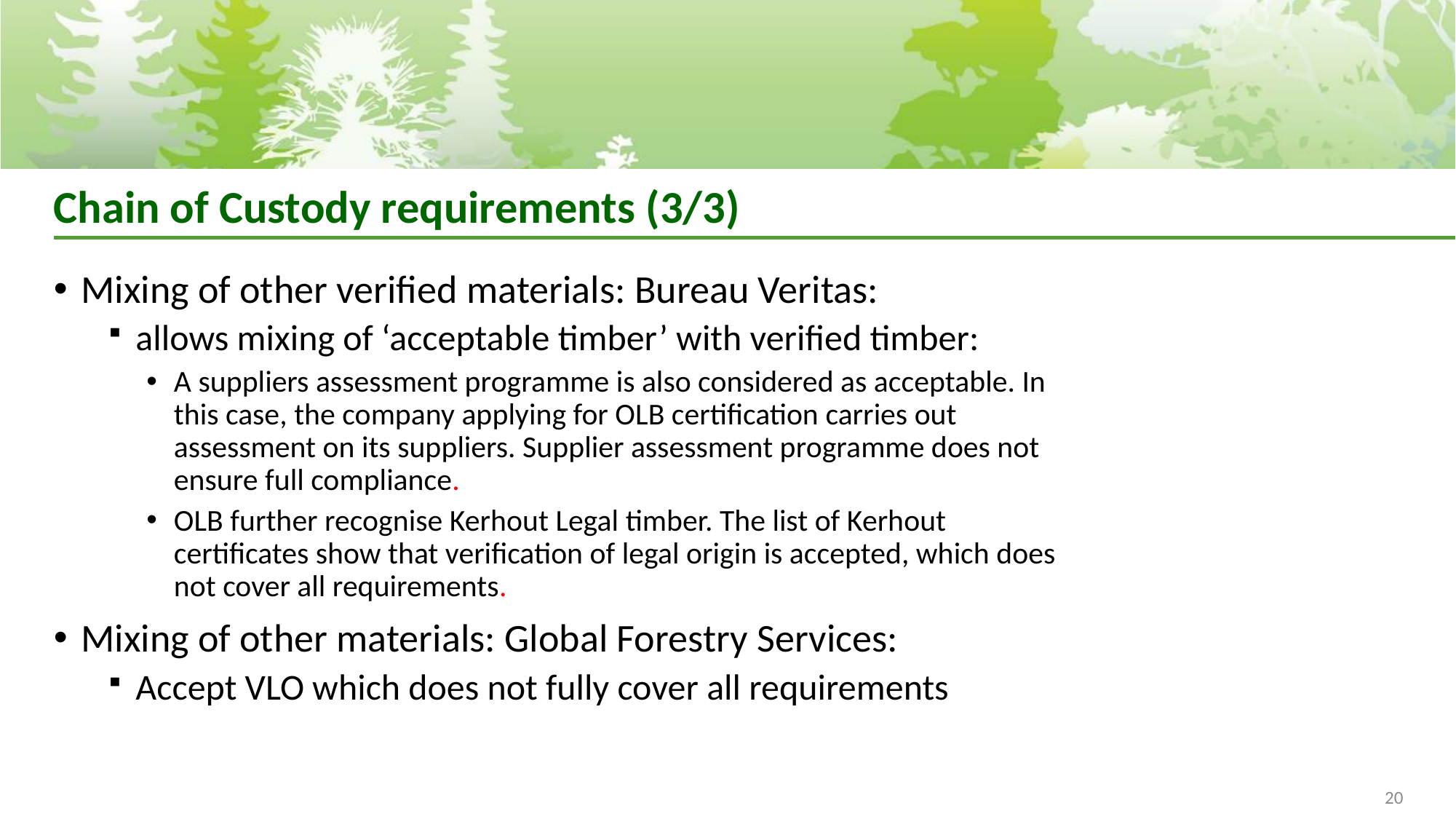

# Chain of Custody requirements (3/3)
Mixing of other verified materials: Bureau Veritas:
allows mixing of ‘acceptable timber’ with verified timber:
A suppliers assessment programme is also considered as acceptable. In this case, the company applying for OLB certification carries out assessment on its suppliers. Supplier assessment programme does not ensure full compliance.
OLB further recognise Kerhout Legal timber. The list of Kerhout certificates show that verification of legal origin is accepted, which does not cover all requirements.
Mixing of other materials: Global Forestry Services:
Accept VLO which does not fully cover all requirements
20